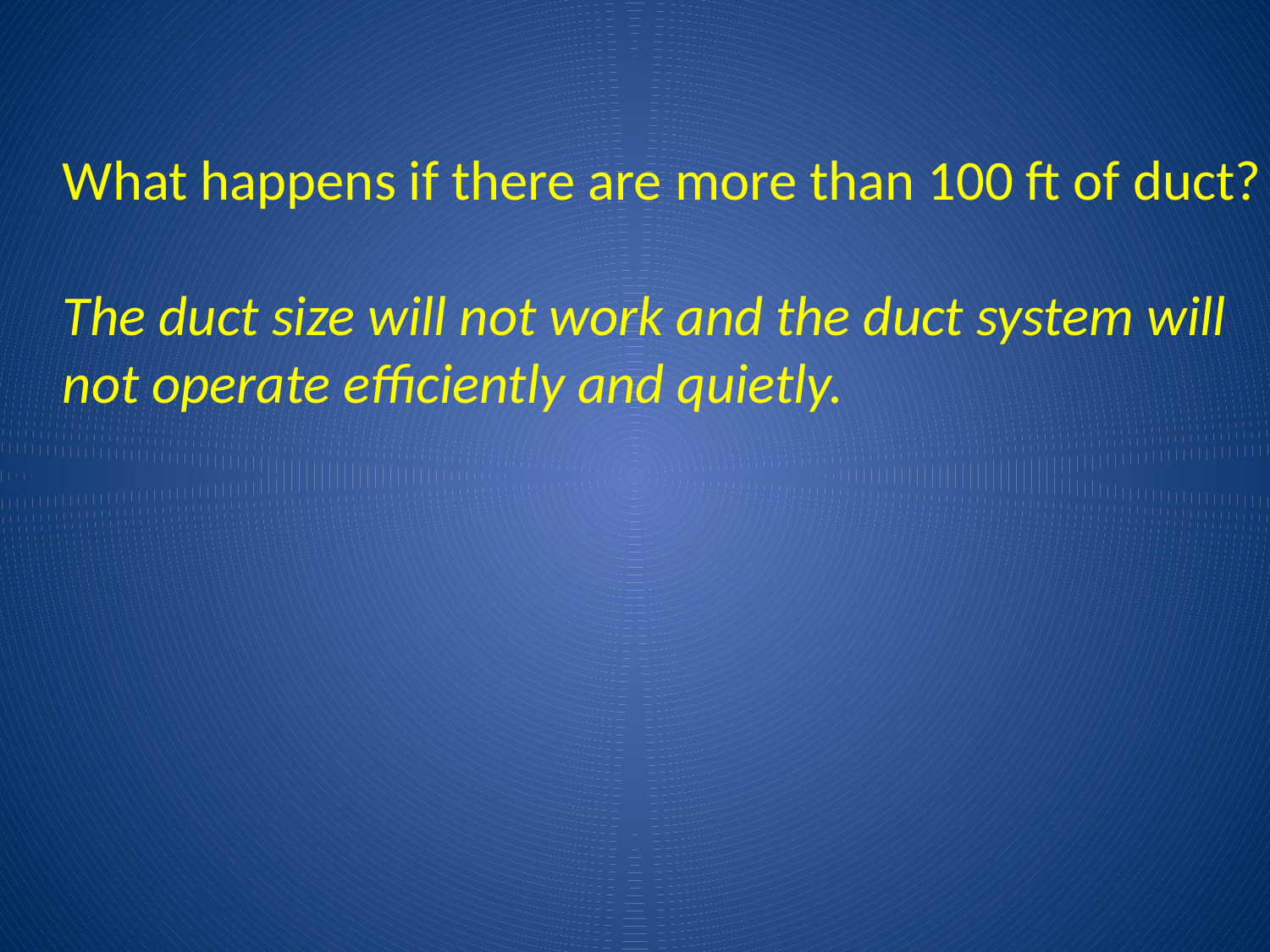

What happens if there are more than 100 ft of duct?

The duct size will not work and the duct system will
not operate efficiently and quietly.